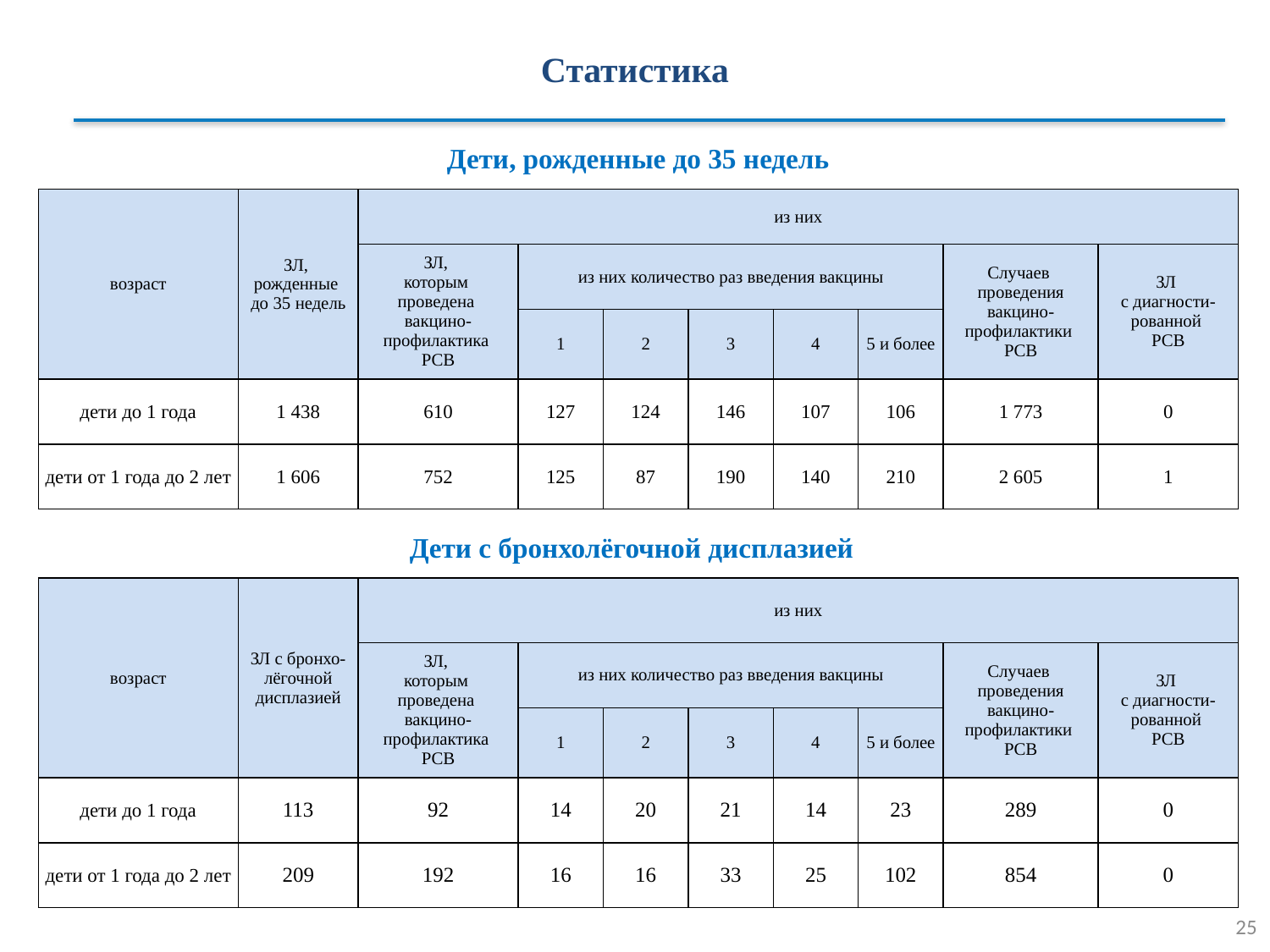

Статистика
Дети, рожденные до 35 недель

| возраст | ЗЛ, рожденные до 35 недель | из них |  |  |  |  |  |  |  |
| --- | --- | --- | --- | --- | --- | --- | --- | --- | --- |
|  |  | ЗЛ, которым проведена вакцино-профилактика РСВ | из них количество раз введения вакцины |  |  |  |  | Случаев проведения вакцино-профилактики РСВ | ЗЛ с диагности-рованной РСВ |
|  |  |  | 1 | 2 | 3 | 4 | 5 и более |  |  |
| дети до 1 года | 1 438 | 610 | 127 | 124 | 146 | 107 | 106 | 1 773 | 0 |
| дети от 1 года до 2 лет | 1 606 | 752 | 125 | 87 | 190 | 140 | 210 | 2 605 | 1 |
Дети с бронхолёгочной дисплазией

| возраст | ЗЛ с бронхо-лёгочной дисплазией | из них |  |  |  |  |  |  |  |
| --- | --- | --- | --- | --- | --- | --- | --- | --- | --- |
|  |  | ЗЛ, которым проведена вакцино-профилактика РСВ | из них количество раз введения вакцины |  |  |  |  | Случаев проведения вакцино-профилактики РСВ | ЗЛ с диагности-рованной РСВ |
|  |  |  | 1 | 2 | 3 | 4 | 5 и более |  |  |
| дети до 1 года | 113 | 92 | 14 | 20 | 21 | 14 | 23 | 289 | 0 |
| дети от 1 года до 2 лет | 209 | 192 | 16 | 16 | 33 | 25 | 102 | 854 | 0 |
25